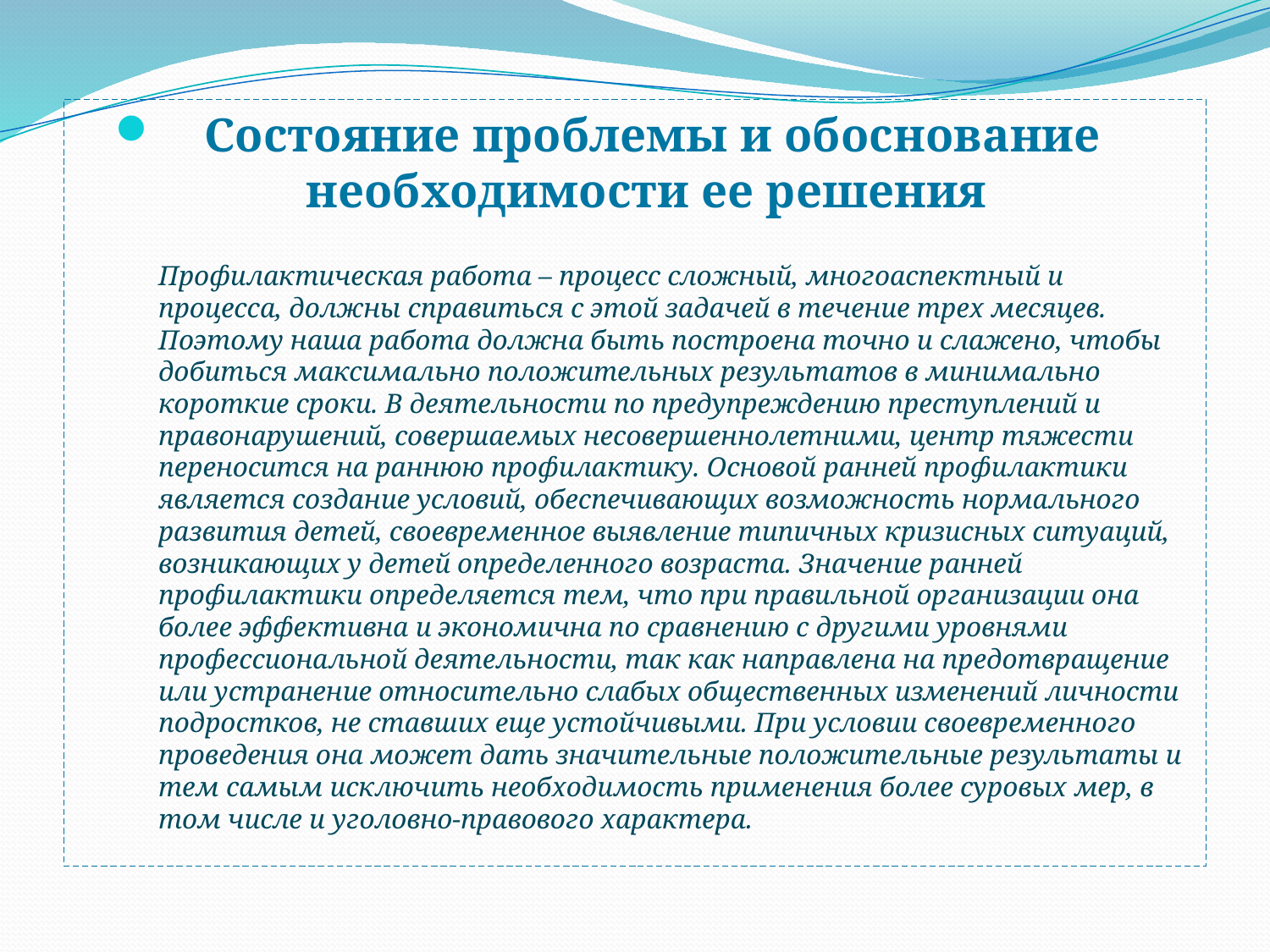

#
Состояние проблемы и обоснование необходимости ее решения

	Профилактическая работа – процесс сложный, многоаспектный и процесса, должны справиться с этой задачей в течение трех месяцев. Поэтому наша работа должна быть построена точно и слажено, чтобы добиться максимально положительных результатов в минимально короткие сроки. В деятельности по предупреждению преступлений и правонарушений, совершаемых несовершеннолетними, центр тяжести переносится на раннюю профилактику. Основой ранней профилактики является создание условий, обеспечивающих возможность нормального развития детей, своевременное выявление типичных кризисных ситуаций, возникающих у детей определенного возраста. Значение ранней профилактики определяется тем, что при правильной организации она более эффективна и экономична по сравнению с другими уровнями профессиональной деятельности, так как направлена на предотвращение или устранение относительно слабых общественных изменений личности подростков, не ставших еще устойчивыми. При условии своевременного проведения она может дать значительные положительные результаты и тем самым исключить необходимость применения более суровых мер, в том числе и уголовно-правового характера.